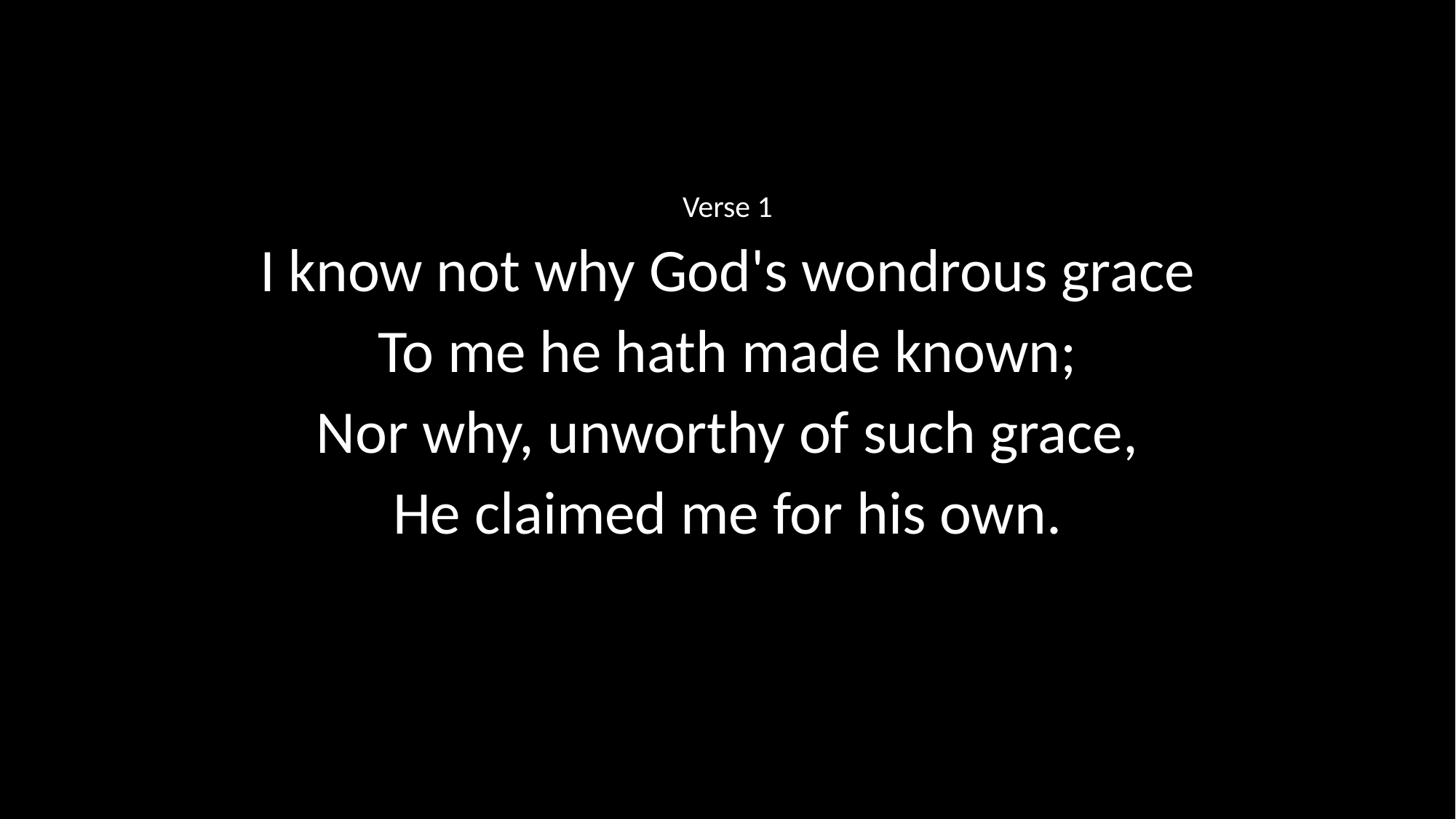

Verse 1
I know not why God's wondrous grace
To me he hath made known;
Nor why, unworthy of such grace,
He claimed me for his own.